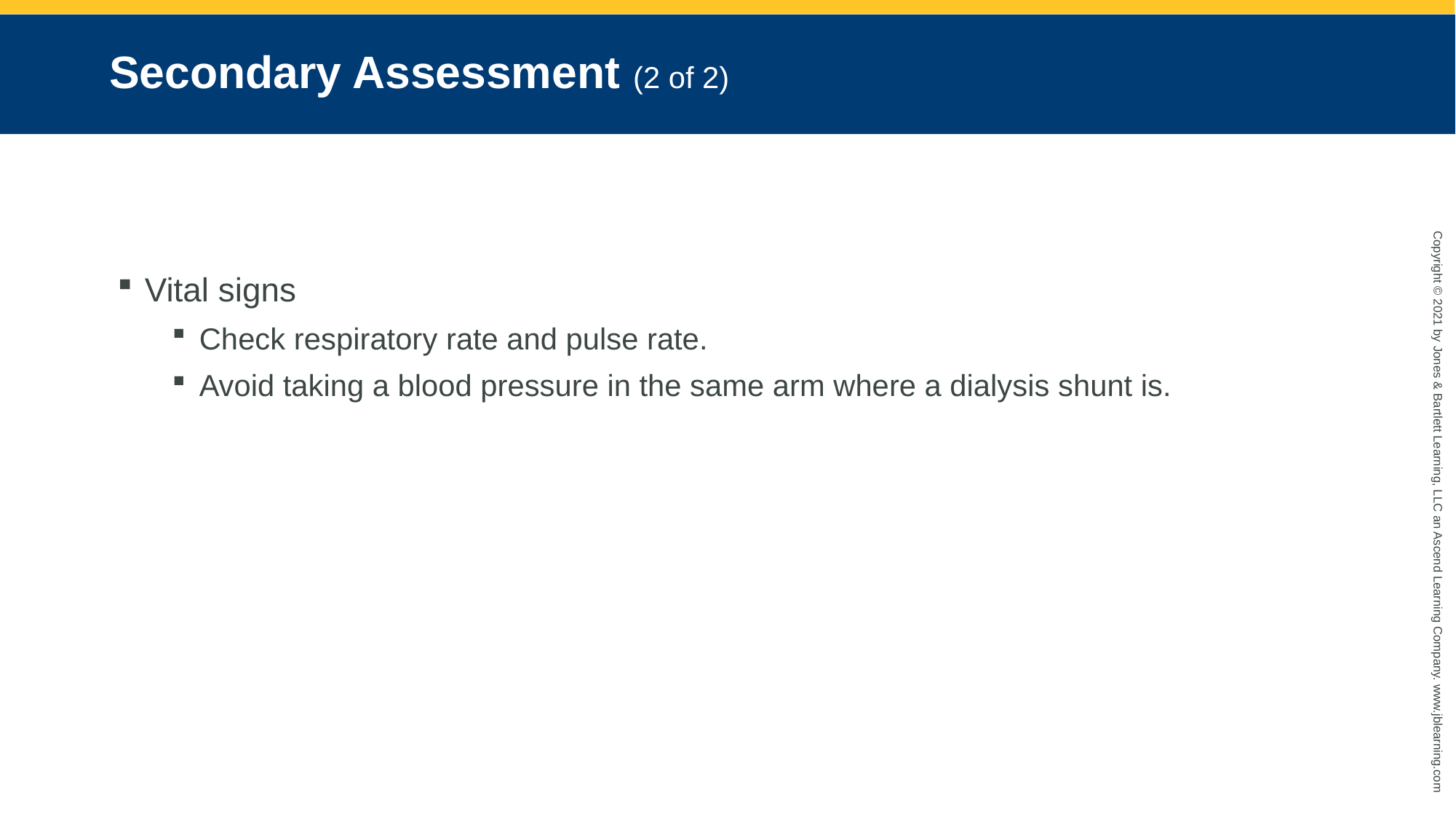

# Secondary Assessment (2 of 2)
Vital signs
Check respiratory rate and pulse rate.
Avoid taking a blood pressure in the same arm where a dialysis shunt is.